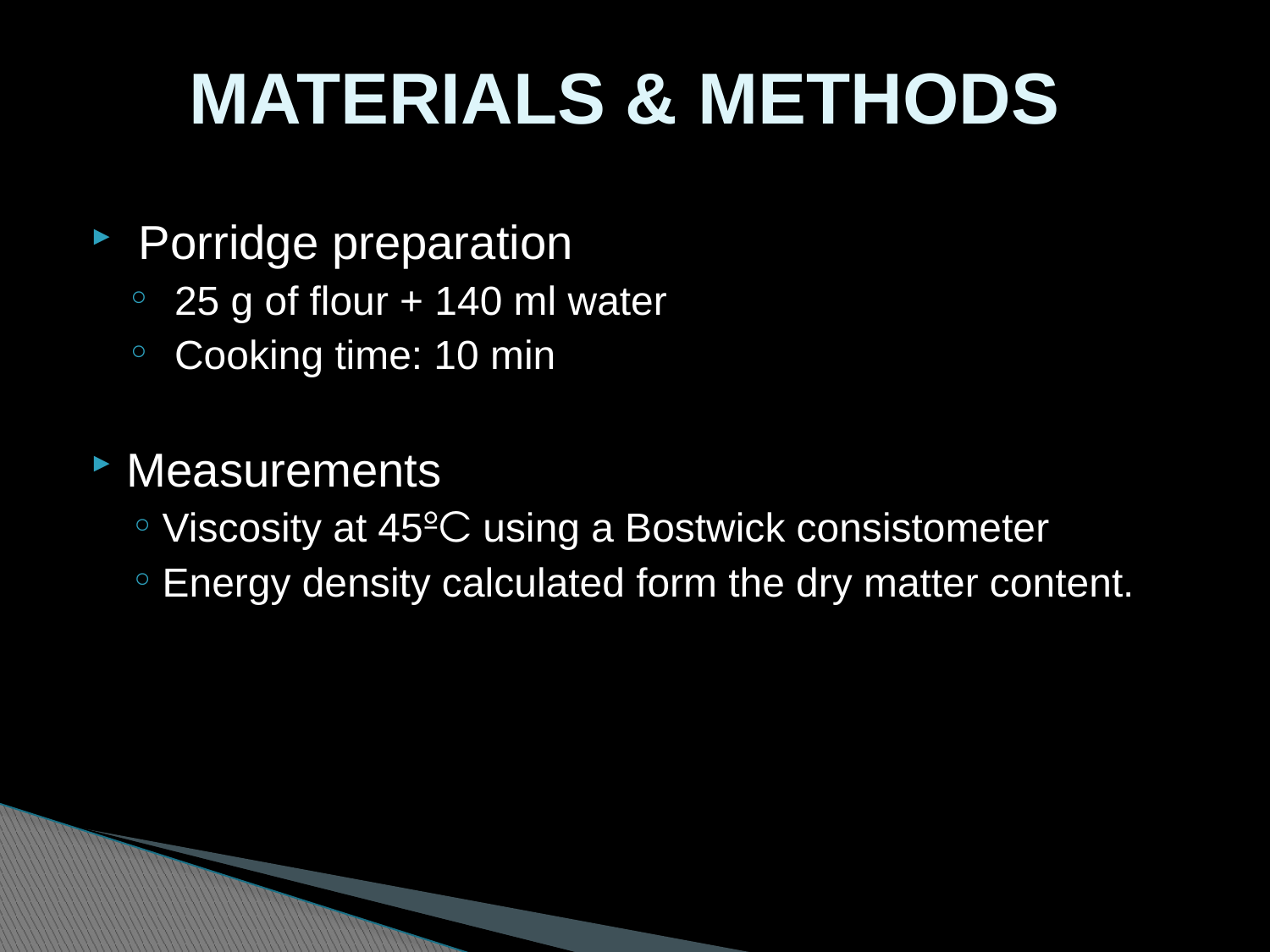

# MATERIALS & METHODS
Porridge preparation
25 g of flour + 140 ml water
Cooking time: 10 min

Measurements
Viscosity at 45ºC using a Bostwick consistometer
Energy density calculated form the dry matter content.